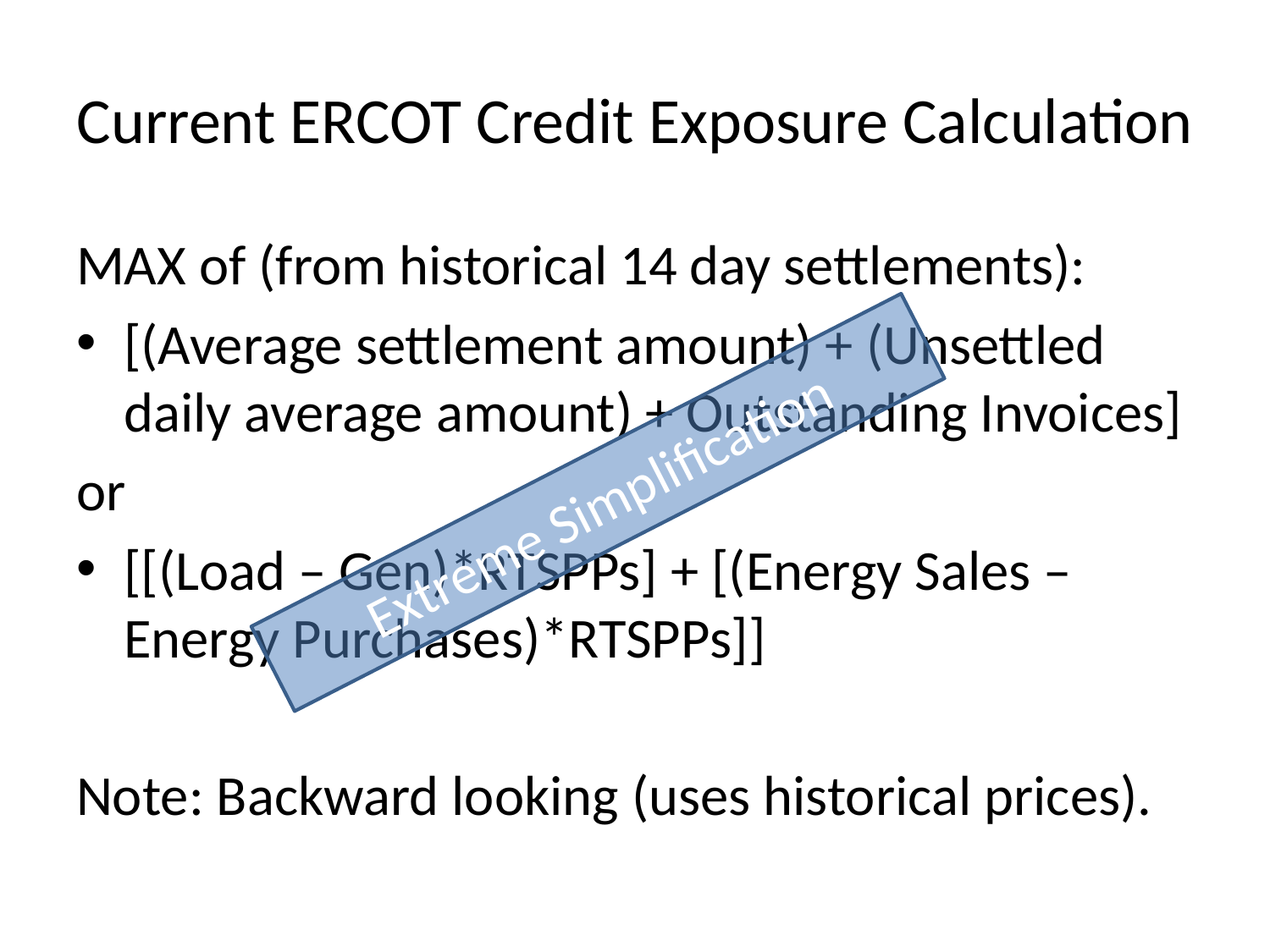

# Current ERCOT Credit Exposure Calculation
MAX of (from historical 14 day settlements):
[(Average settlement amount) + (Unsettled daily average amount) + Outstanding Invoices]
or
[[(Load – Gen)*RTSPPs] + [(Energy Sales – Energy Purchases)*RTSPPs]]

Note: Backward looking (uses historical prices).
Extreme Simplification